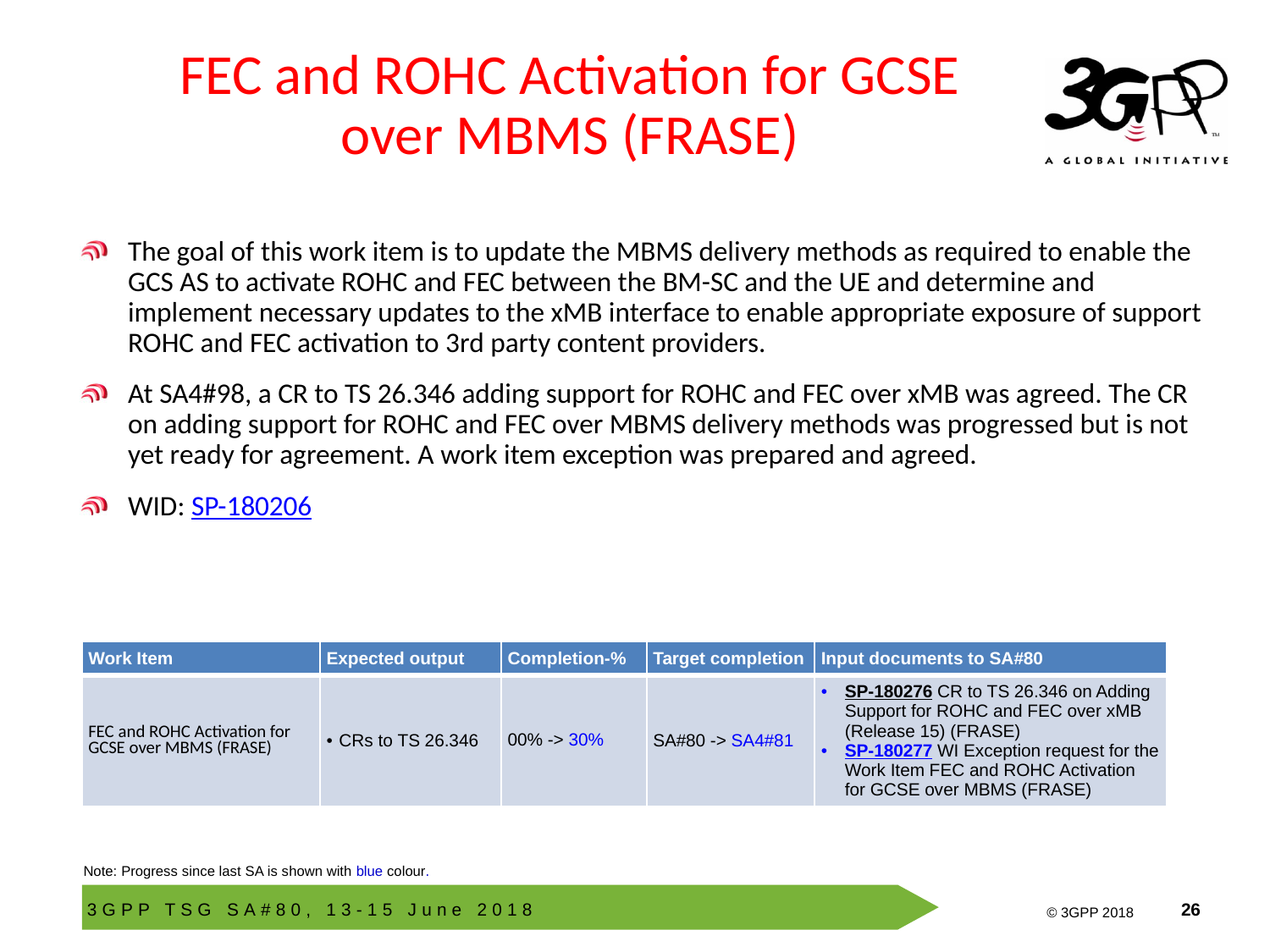

# FEC and ROHC Activation for GCSE over MBMS (FRASE)
The goal of this work item is to update the MBMS delivery methods as required to enable the GCS AS to activate ROHC and FEC between the BM-SC and the UE and determine and implement necessary updates to the xMB interface to enable appropriate exposure of support ROHC and FEC activation to 3rd party content providers.
At SA4#98, a CR to TS 26.346 adding support for ROHC and FEC over xMB was agreed. The CR on adding support for ROHC and FEC over MBMS delivery methods was progressed but is not yet ready for agreement. A work item exception was prepared and agreed.
WID: SP-180206
| Work Item | Expected output | Completion-% | Target completion | Input documents to SA#80 |
| --- | --- | --- | --- | --- |
| FEC and ROHC Activation for GCSE over MBMS (FRASE) | CRs to TS 26.346 | 00% -> 30% | SA#80 -> SA4#81 | SP-180276 CR to TS 26.346 on Adding Support for ROHC and FEC over xMB (Release 15) (FRASE) SP-180277 WI Exception request for the Work Item FEC and ROHC Activation for GCSE over MBMS (FRASE) |
Note: Progress since last SA is shown with blue colour.